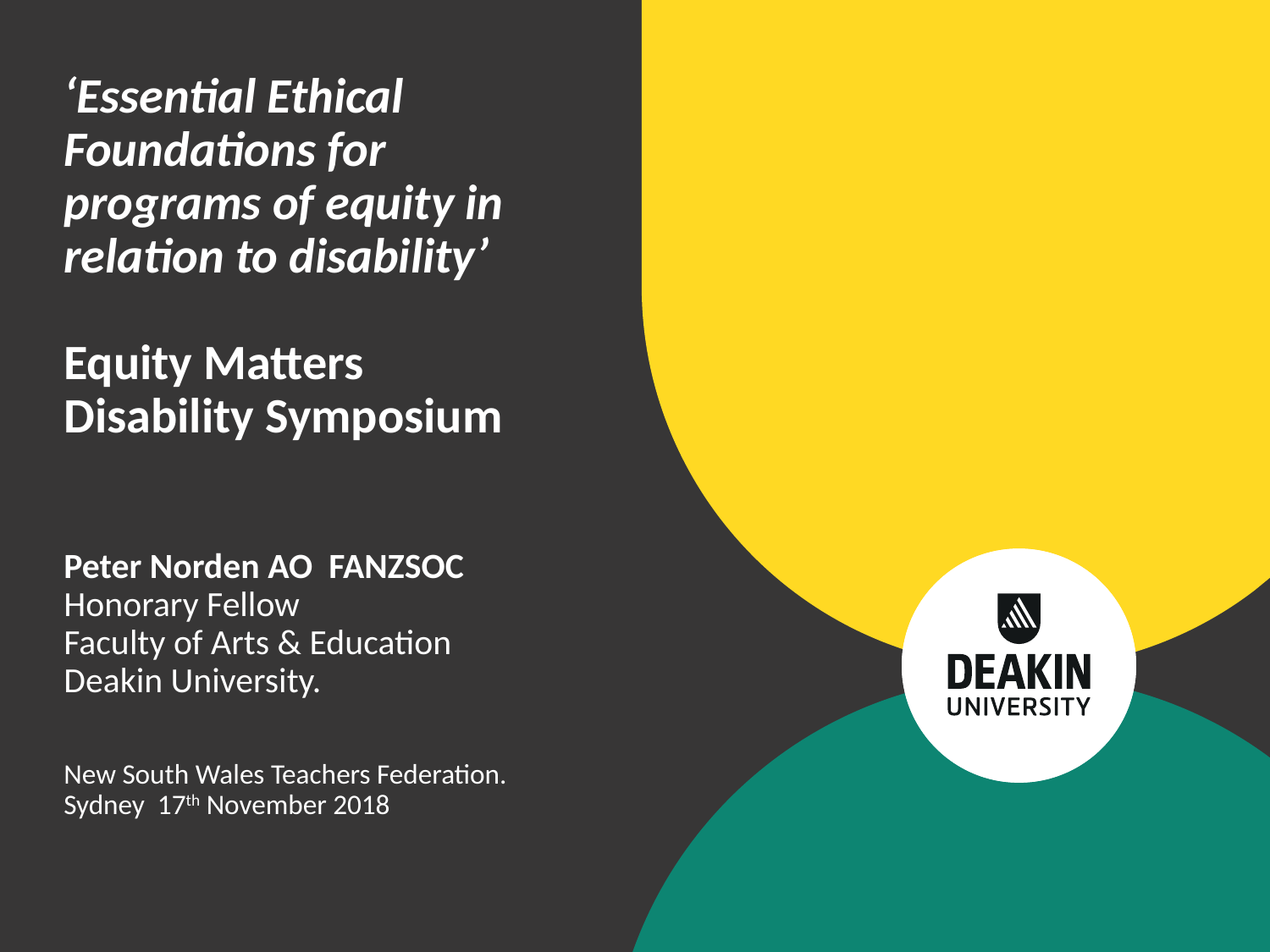

# ‘Essential Ethical Foundations for programs of equity in relation to disability’ Equity Matters Disability Symposium
Peter Norden AO  FANZSOC Honorary Fellow                     Faculty of Arts & Education Deakin University.
New South Wales Teachers Federation. Sydney  17th November 2018